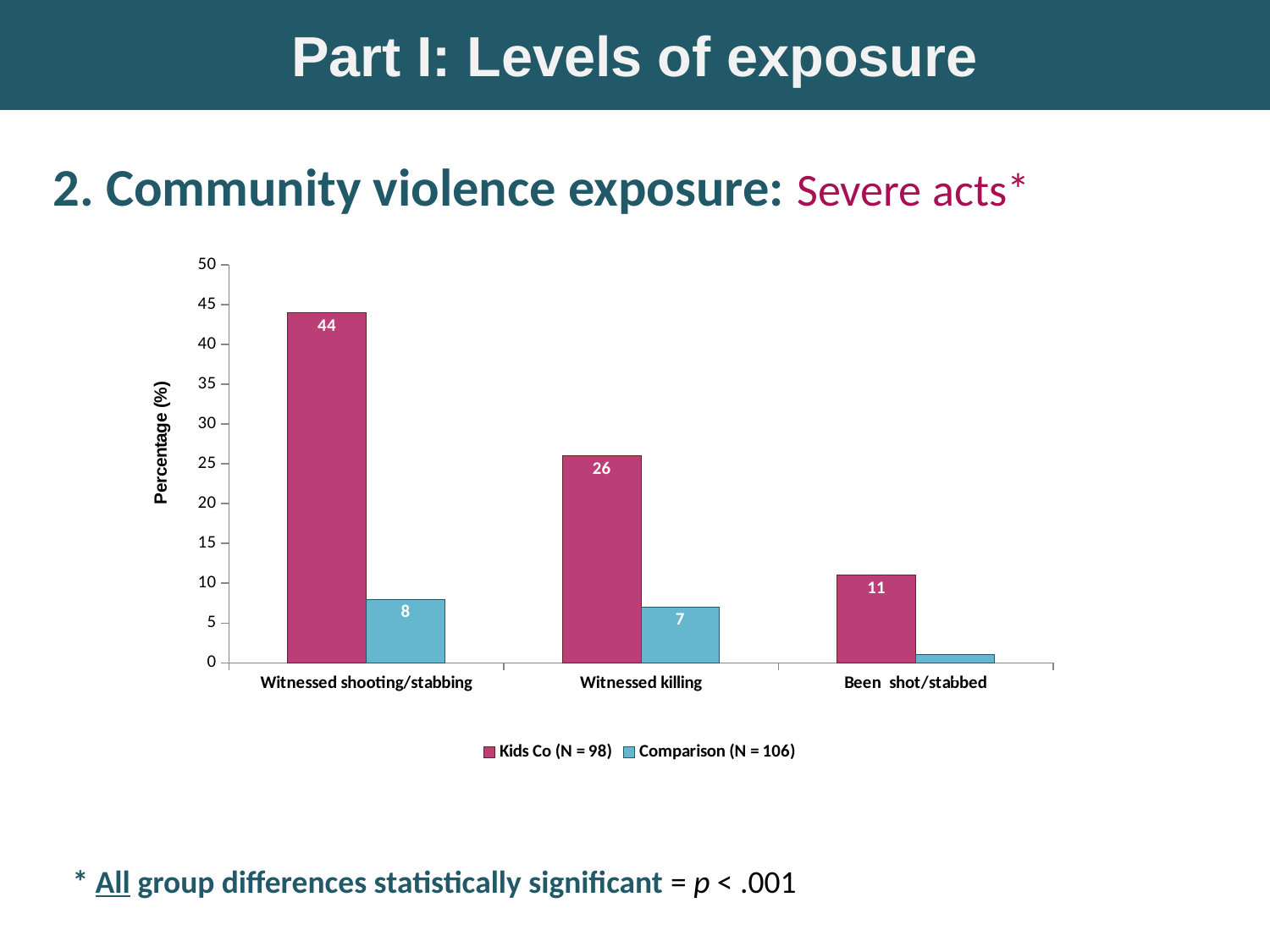

Part I: Levels of exposure
2. Community violence exposure: Severe acts*

### Chart

| Category | Kids Co (N = 98) | Comparison (N = 106) |
|---|---|---|
| Witnessed shooting/stabbing | 44.0 | 8.0 |
| Witnessed killing | 26.0 | 7.0 |
| Been  shot/stabbed | 11.0 | 1.0 |
* All group differences statistically significant = p < .001